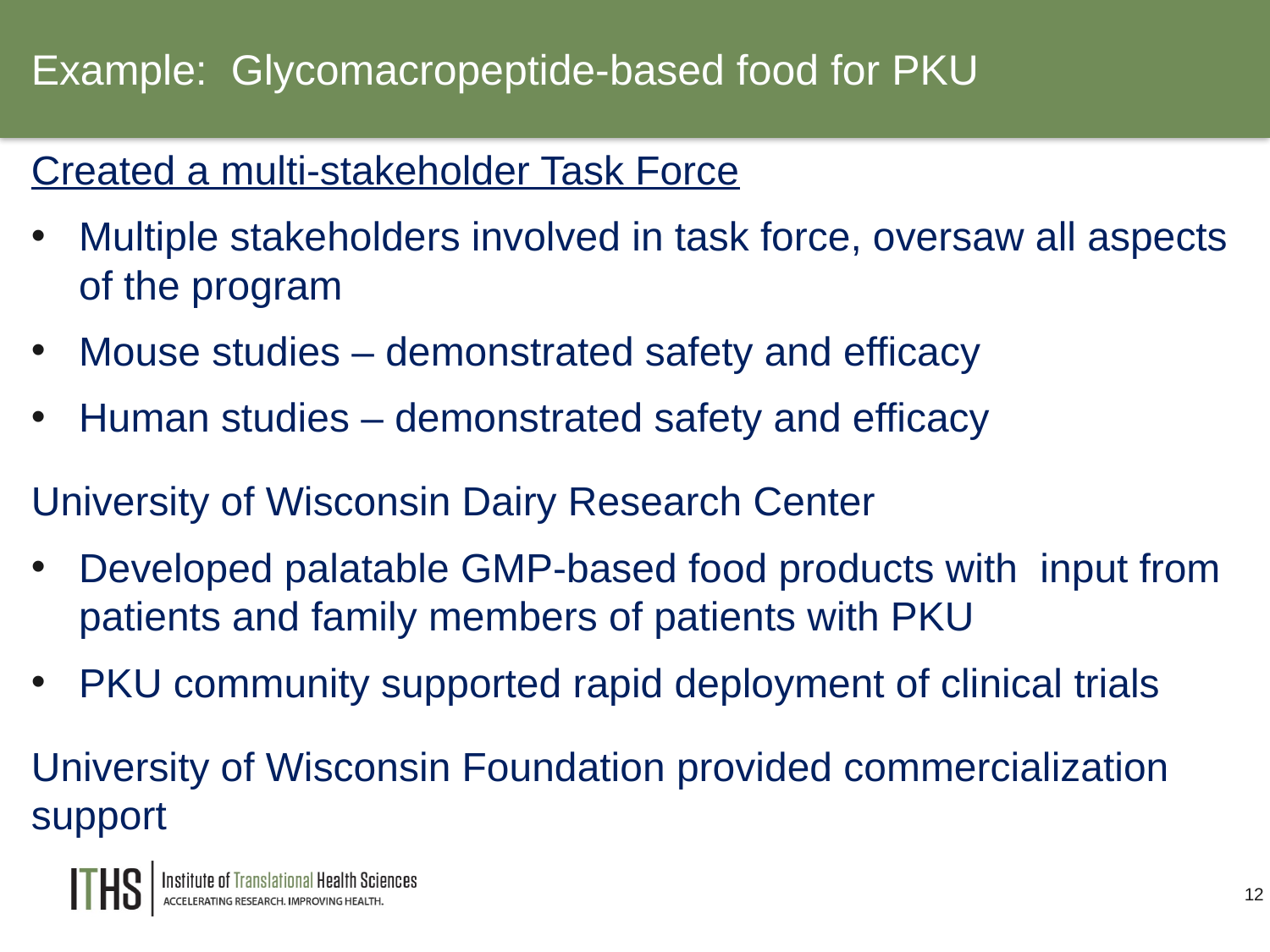

Example:  Glycomacropeptide-based food for PKU
Created a multi-stakeholder Task Force
Multiple stakeholders involved in task force, oversaw all aspects of the program
Mouse studies – demonstrated safety and efficacy
Human studies – demonstrated safety and efficacy
University of Wisconsin Dairy Research Center
Developed palatable GMP-based food products with  input from patients and family members of patients with PKU
PKU community supported rapid deployment of clinical trials
University of Wisconsin Foundation provided commercialization support